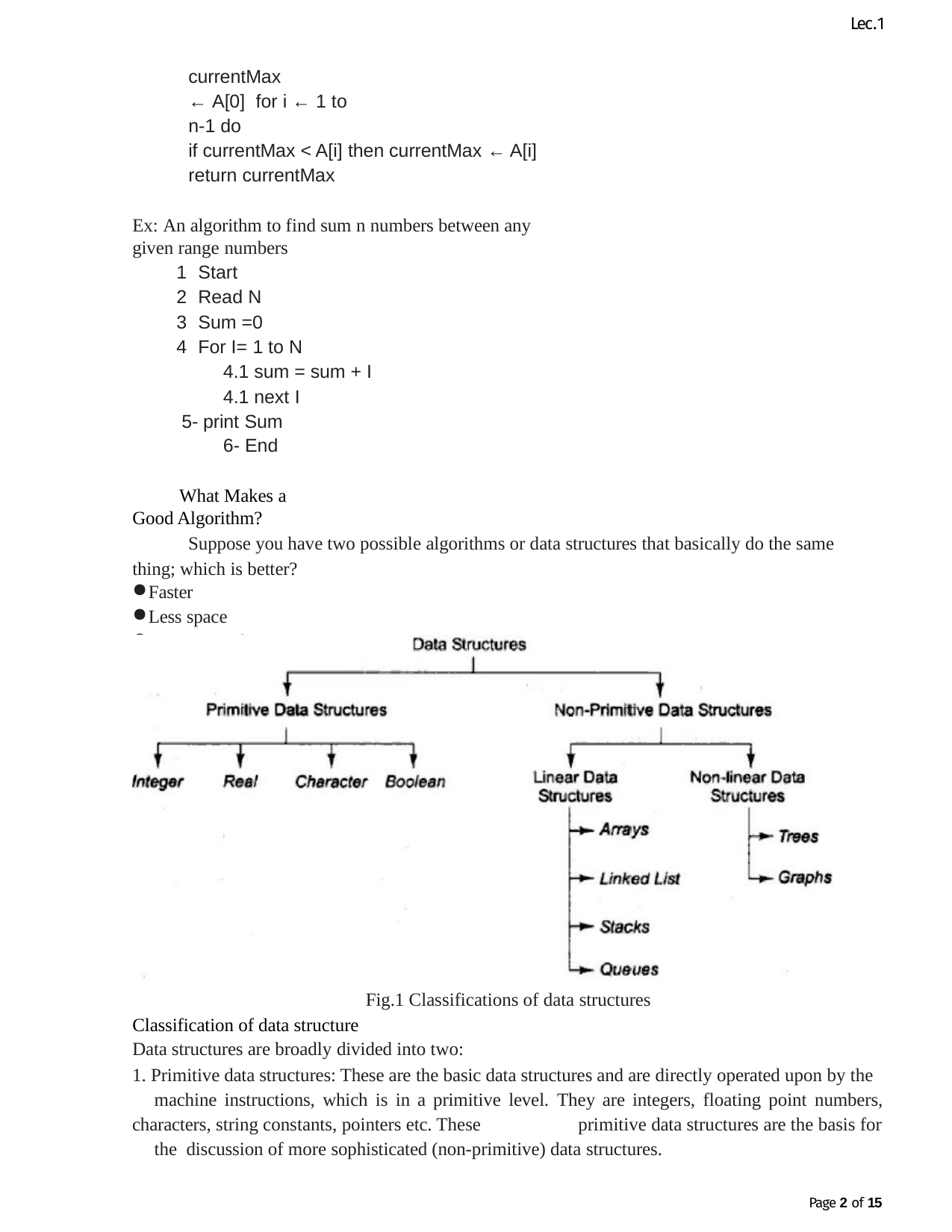

Lec.1
currentMax	← A[0]  for i ← 1 to n-1 do
if currentMax < A[i] then currentMax ← A[i]  return currentMax

Ex: An algorithm to find sum n numbers between any given range numbers
Start
Read N
Sum =0
For I= 1 to N
4.1 sum = sum + I
4.1 next I  5- print Sum
6- End

What Makes a Good Algorithm?
Suppose you have two possible algorithms or data structures that basically do the same  thing; which is better?
Faster
Less space
Easier to code
Easier to maintain

Fig.1 Classifications of data structures
Classification of data structure
Data structures are broadly divided into two:
1. Primitive data structures: These are the basic data structures and are directly operated upon by the  machine instructions, which is in a primitive level. They are integers, floating point numbers,
characters, string constants, pointers etc. These	primitive data structures are the basis for the  discussion of more sophisticated (non-primitive) data structures.
Page 2 of 15